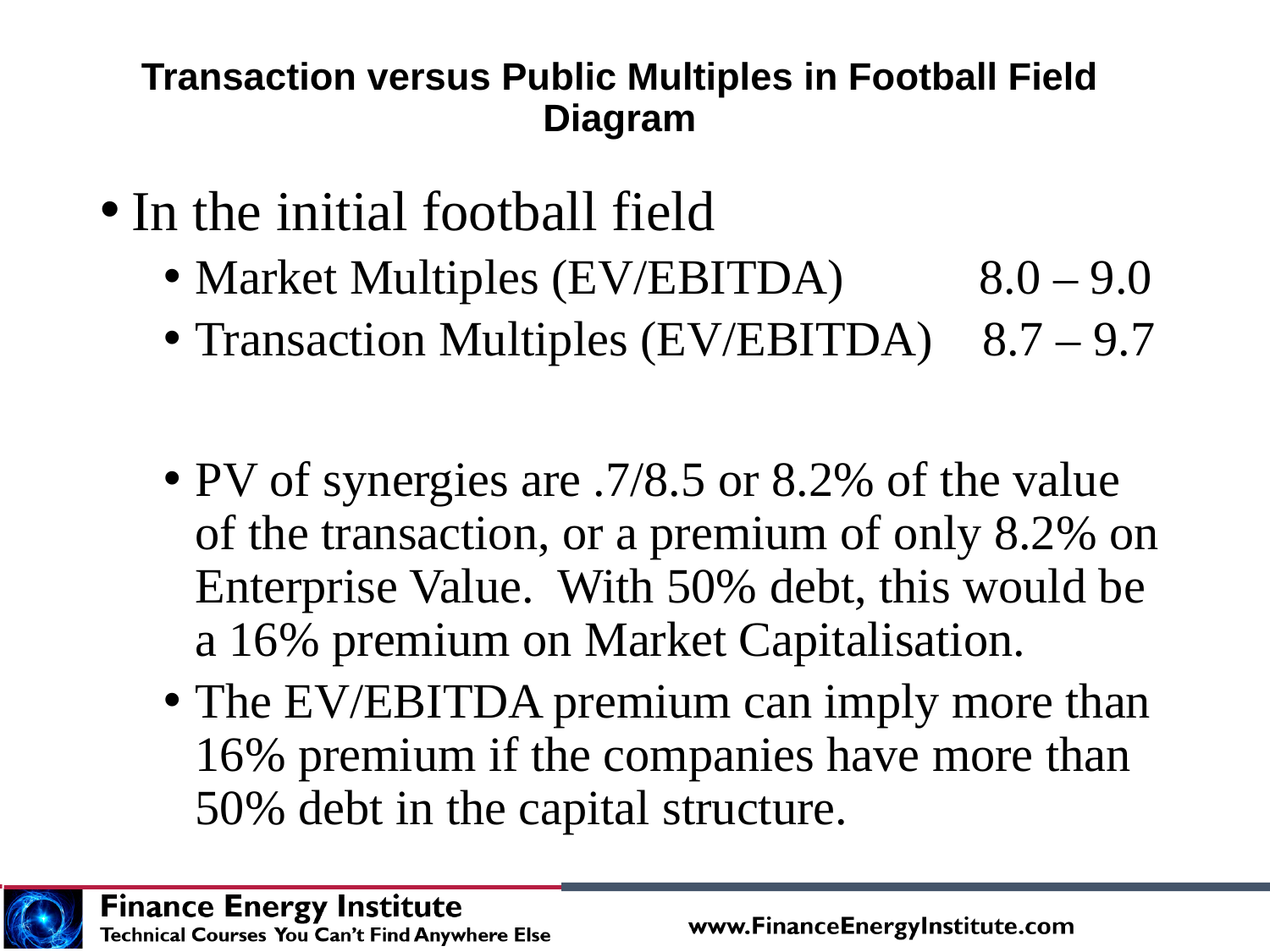

# Transaction versus Public Multiples in Football Field Diagram
In the initial football field
Market Multiples (EV/EBITDA)           8.0 – 9.0
Transaction Multiples (EV/EBITDA)    8.7 – 9.7

PV of synergies are .7/8.5 or 8.2% of the value of the transaction, or a premium of only 8.2% on Enterprise Value.  With 50% debt, this would be a 16% premium on Market Capitalisation.
The EV/EBITDA premium can imply more than 16% premium if the companies have more than 50% debt in the capital structure.